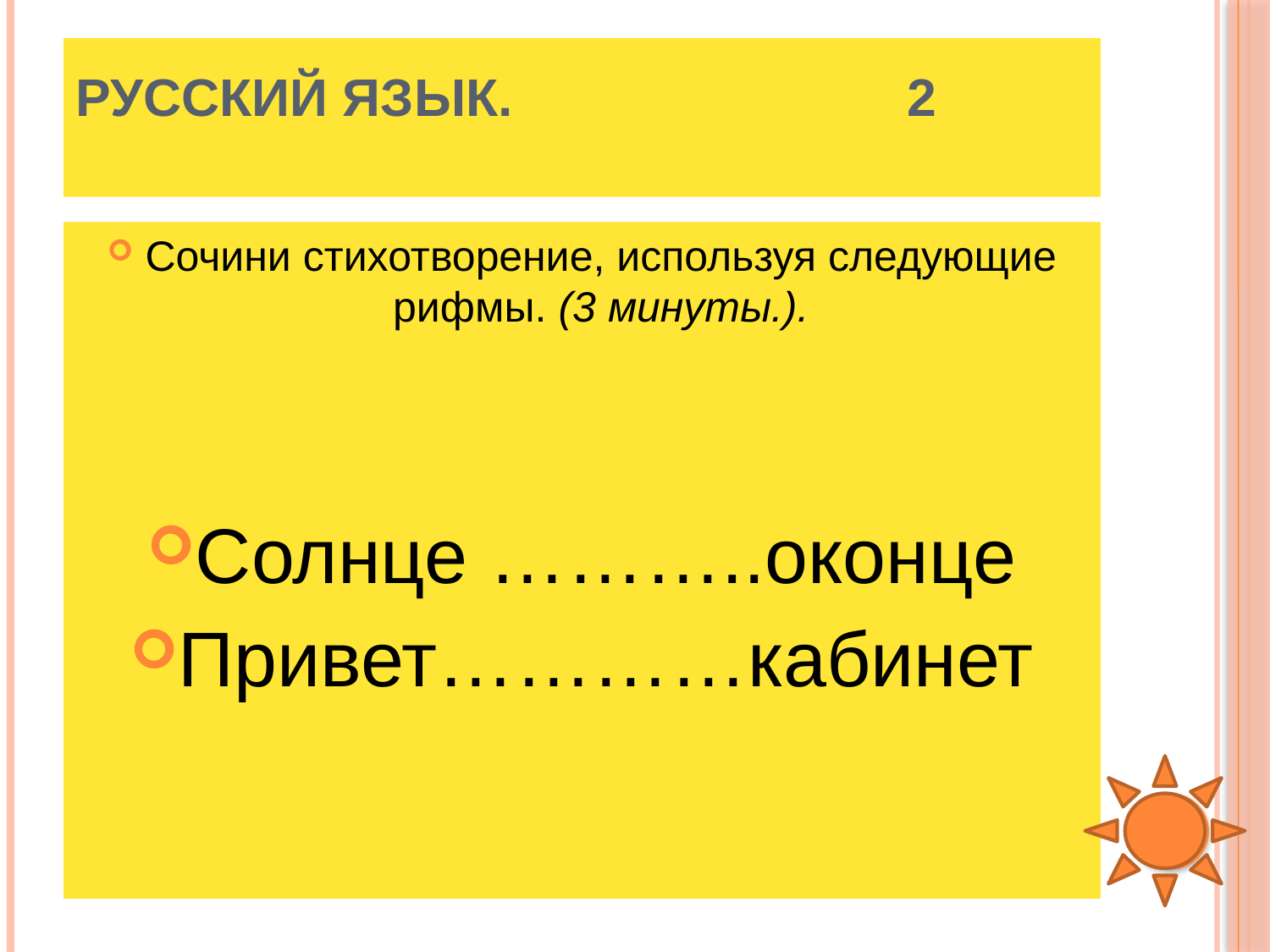

# Русский язык.                           2
Сочини стихотворение, используя следующие рифмы. (3 минуты.).

Солнце ………..оконце
Привет…………кабинет